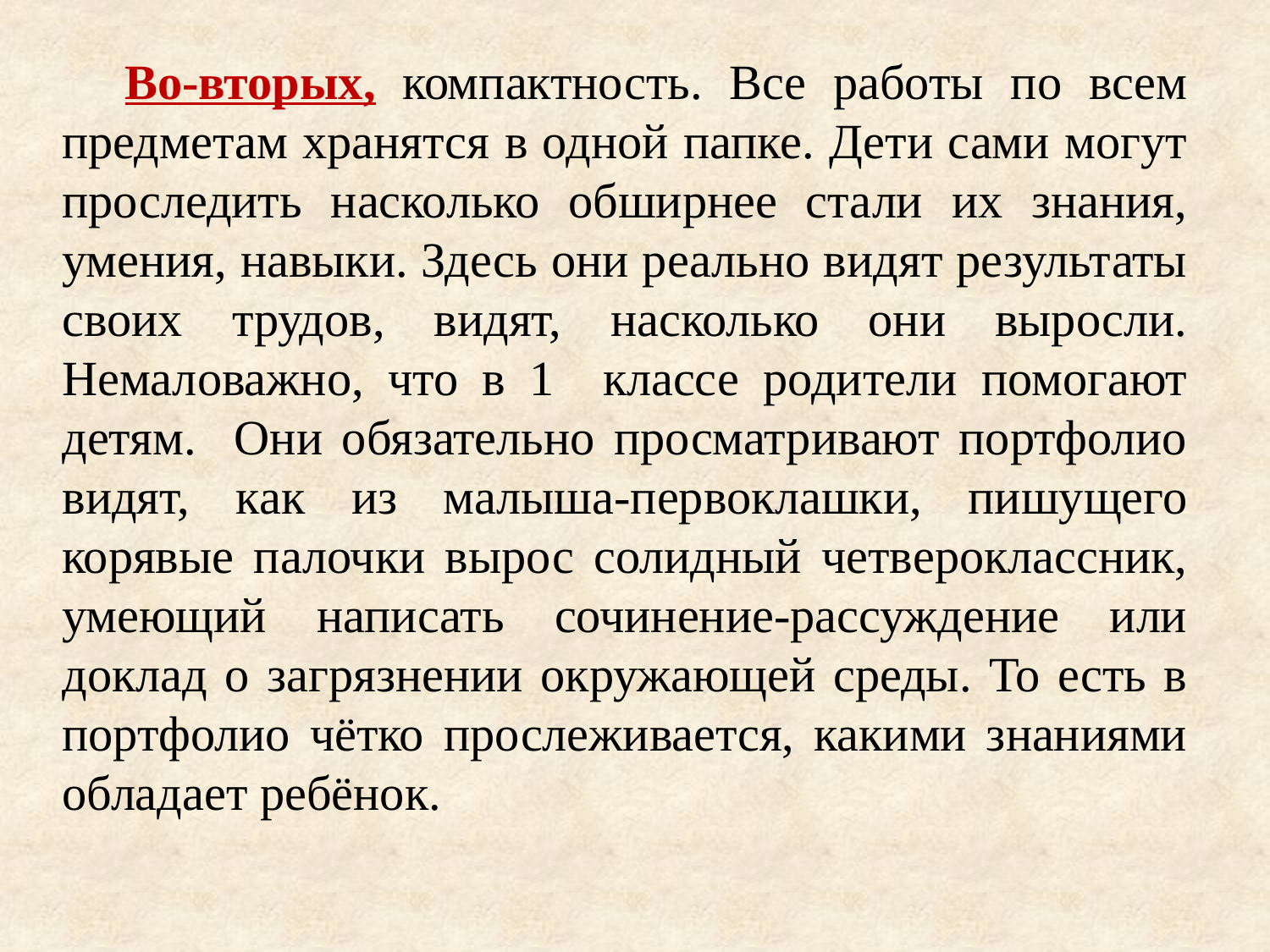

Во-вторых, компактность. Все работы по всем предметам хранятся в одной папке. Дети сами могут проследить насколько обширнее стали их знания, умения, навыки. Здесь они реально видят результаты своих трудов, видят, насколько они выросли. Немаловажно, что в 1  классе родители помогают детям.  Они обязательно просматривают портфолио видят, как из малыша-первоклашки, пишущего корявые палочки вырос солидный четвероклассник, умеющий написать сочинение-рассуждение или доклад о загрязнении окружающей среды. То есть в портфолио чётко прослеживается, какими знаниями обладает ребёнок.